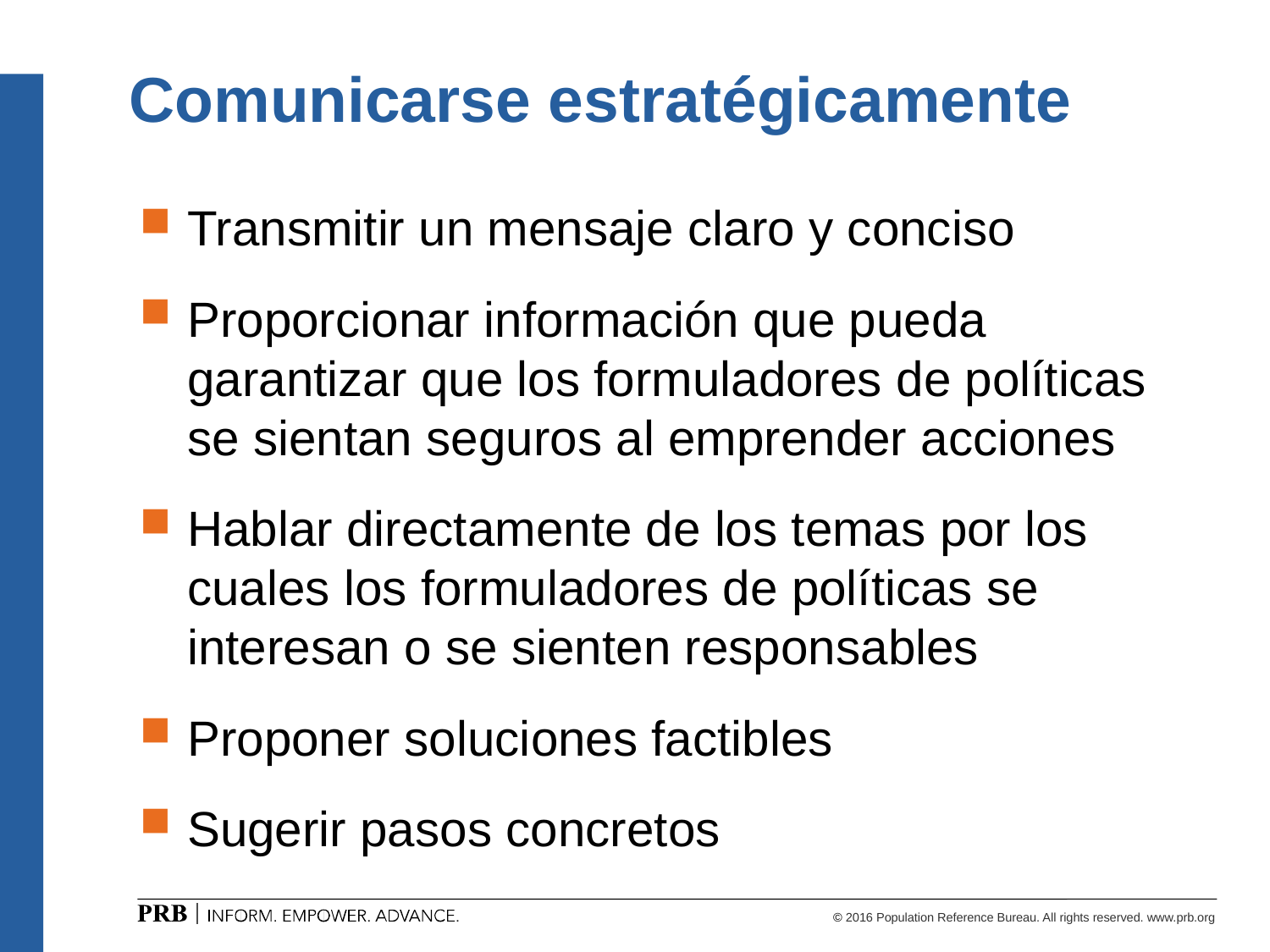

# Comunicarse estratégicamente
Transmitir un mensaje claro y conciso
Proporcionar información que pueda garantizar que los formuladores de políticas se sientan seguros al emprender acciones
Hablar directamente de los temas por los cuales los formuladores de políticas se interesan o se sienten responsables
Proponer soluciones factibles
Sugerir pasos concretos